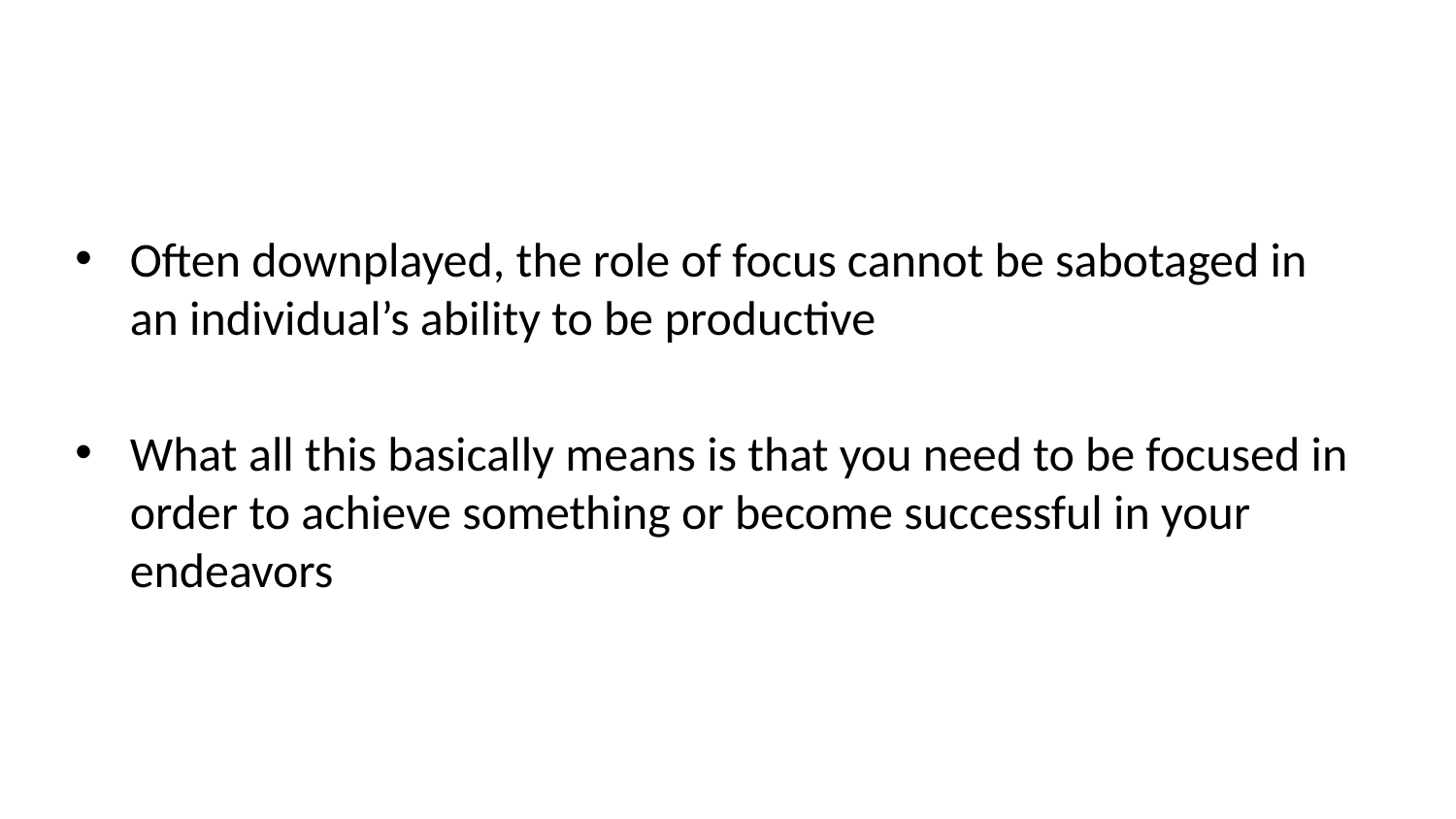

Often downplayed, the role of focus cannot be sabotaged in an individual’s ability to be productive

What all this basically means is that you need to be focused in order to achieve something or become successful in your endeavors